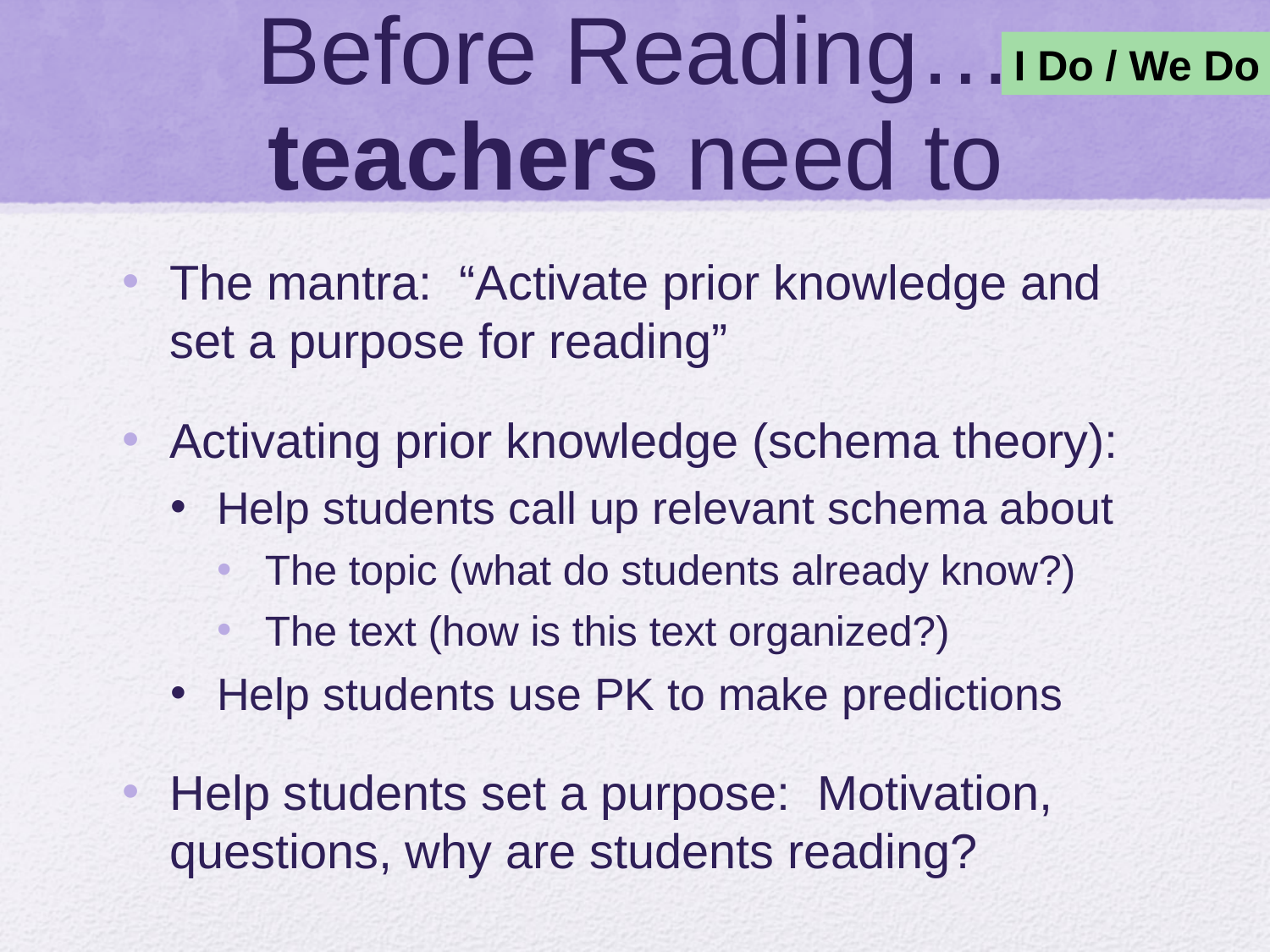

# Before Reading…teachers need to
I Do / We Do
The mantra:  “Activate prior knowledge and set a purpose for reading”
Activating prior knowledge (schema theory):
Help students call up relevant schema about
The topic (what do students already know?)
The text (how is this text organized?)
Help students use PK to make predictions
Help students set a purpose:  Motivation, questions, why are students reading?